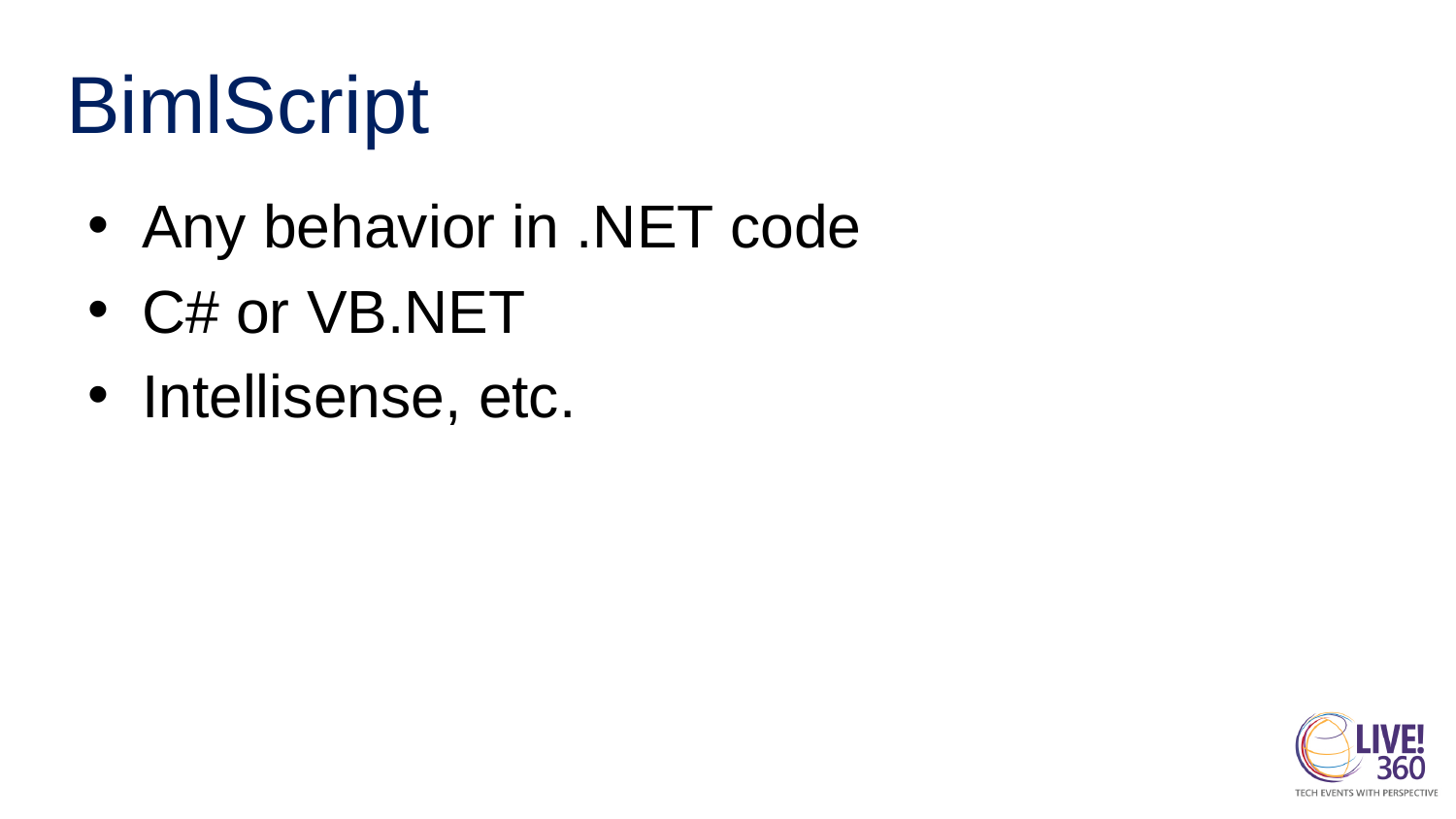

# BimlScript
Any behavior in .NET code
C# or VB.NET
Intellisense, etc.